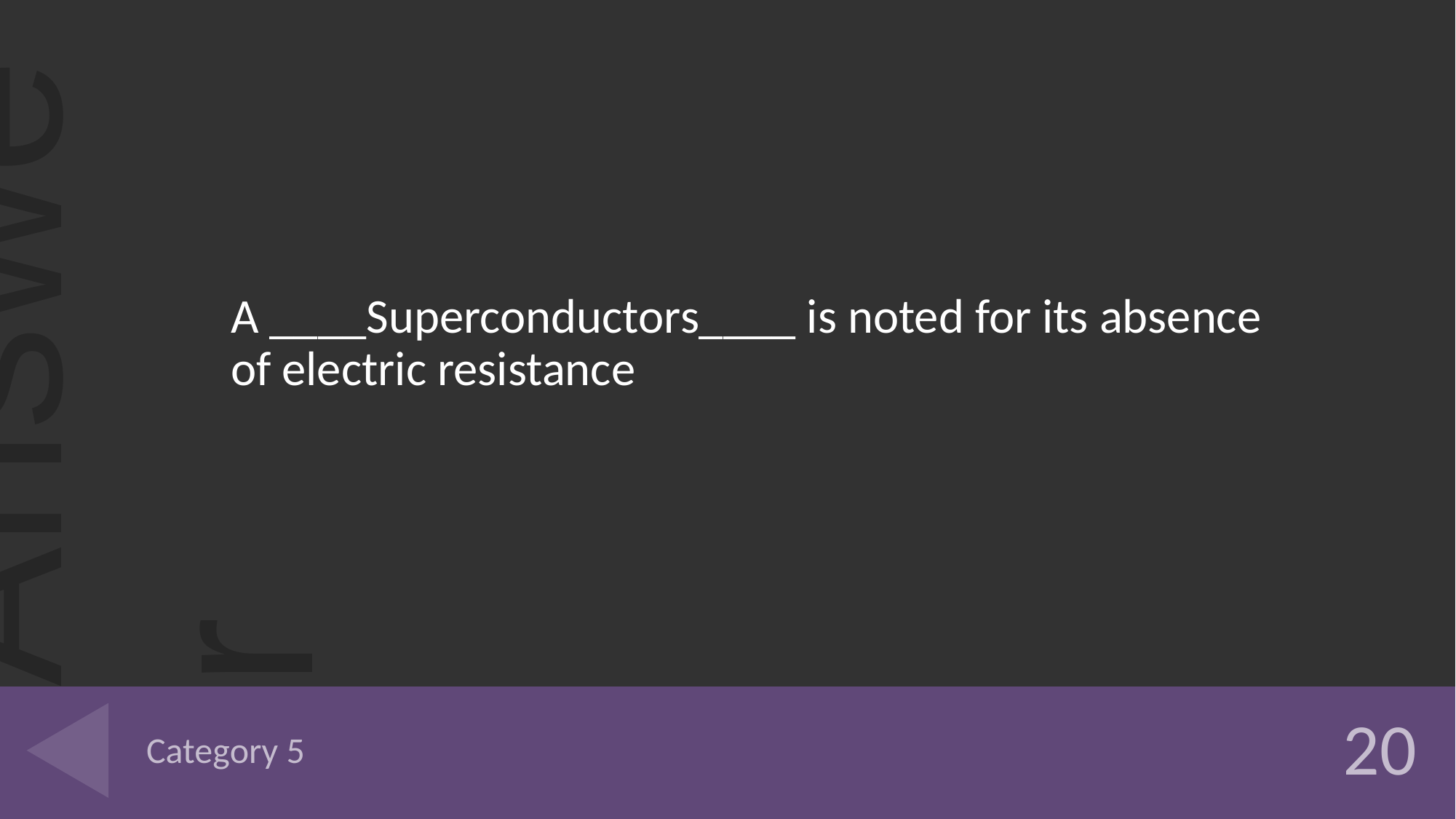

A ____Superconductors____ is noted for its absence of electric resistance
# Category 5
20